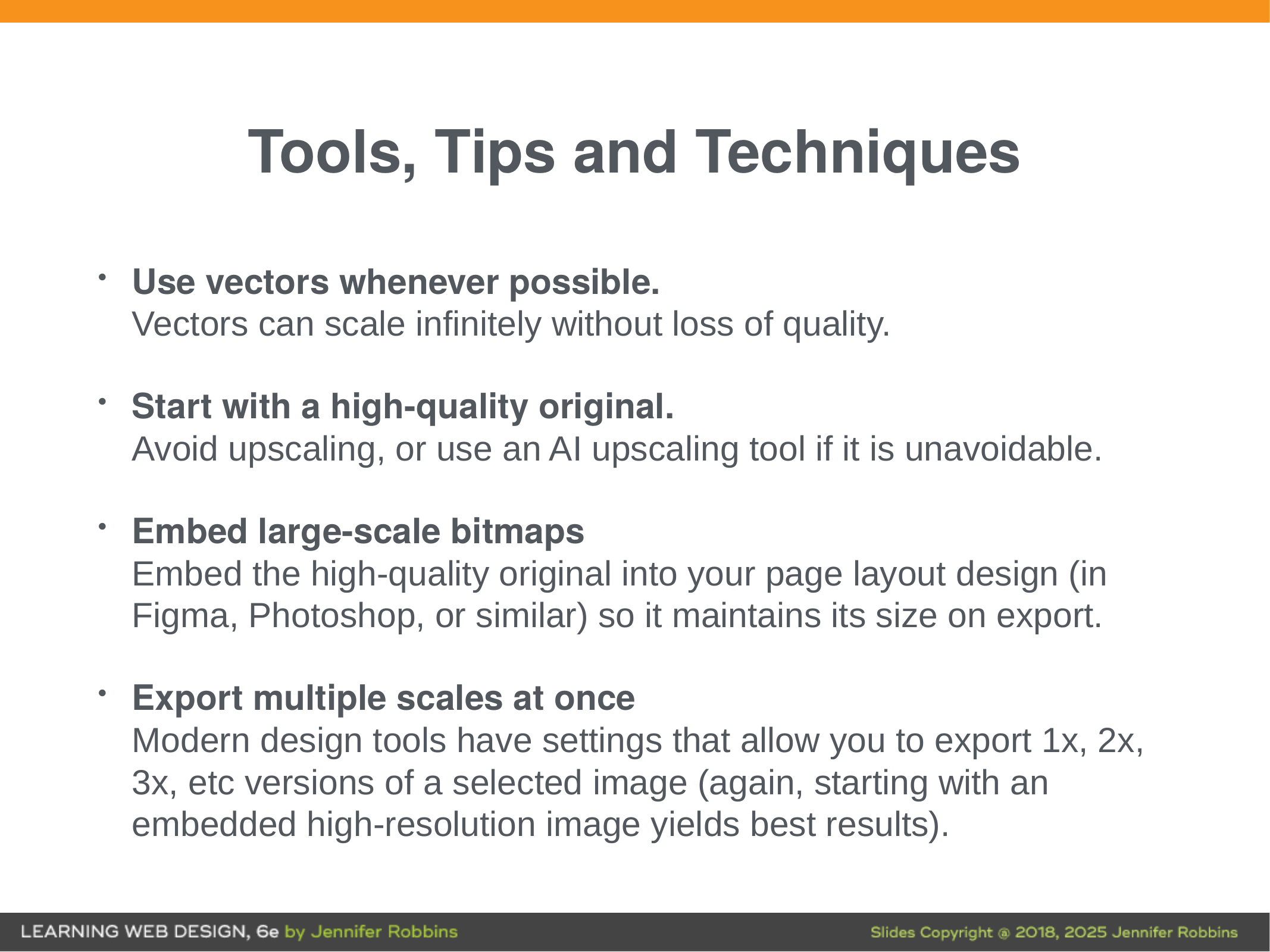

# Tools, Tips and Techniques
Use vectors whenever possible.
Vectors can scale infinitely without loss of quality.
Start with a high-quality original.
Avoid upscaling, or use an AI upscaling tool if it is unavoidable.
Embed large-scale bitmaps
Embed the high-quality original into your page layout design (in Figma, Photoshop, or similar) so it maintains its size on export.
Export multiple scales at once
Modern design tools have settings that allow you to export 1x, 2x, 3x, etc versions of a selected image (again, starting with an embedded high-resolution image yields best results).